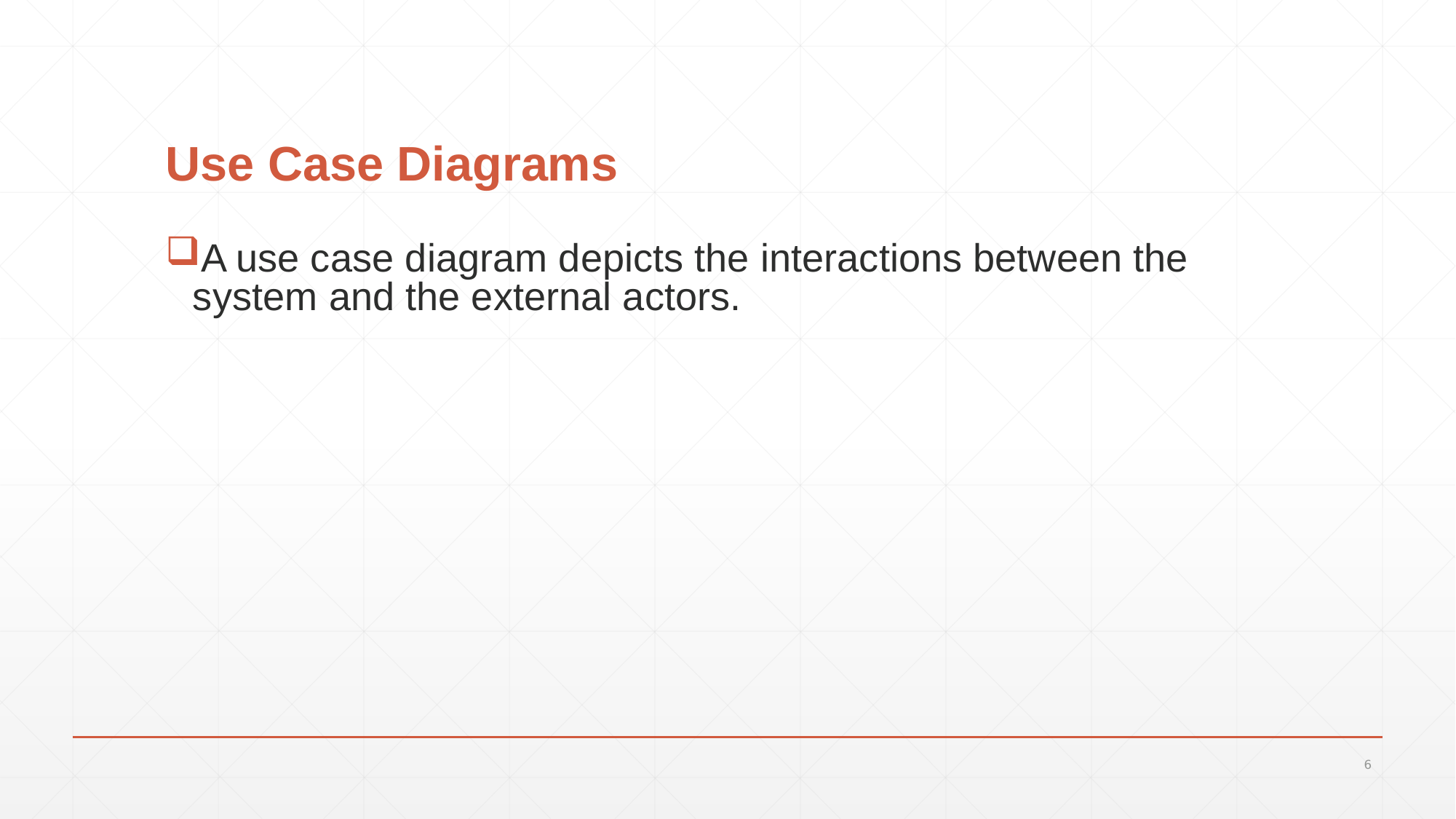

# Use Case Diagrams
A use case diagram depicts the interactions between the system and the external actors.

6